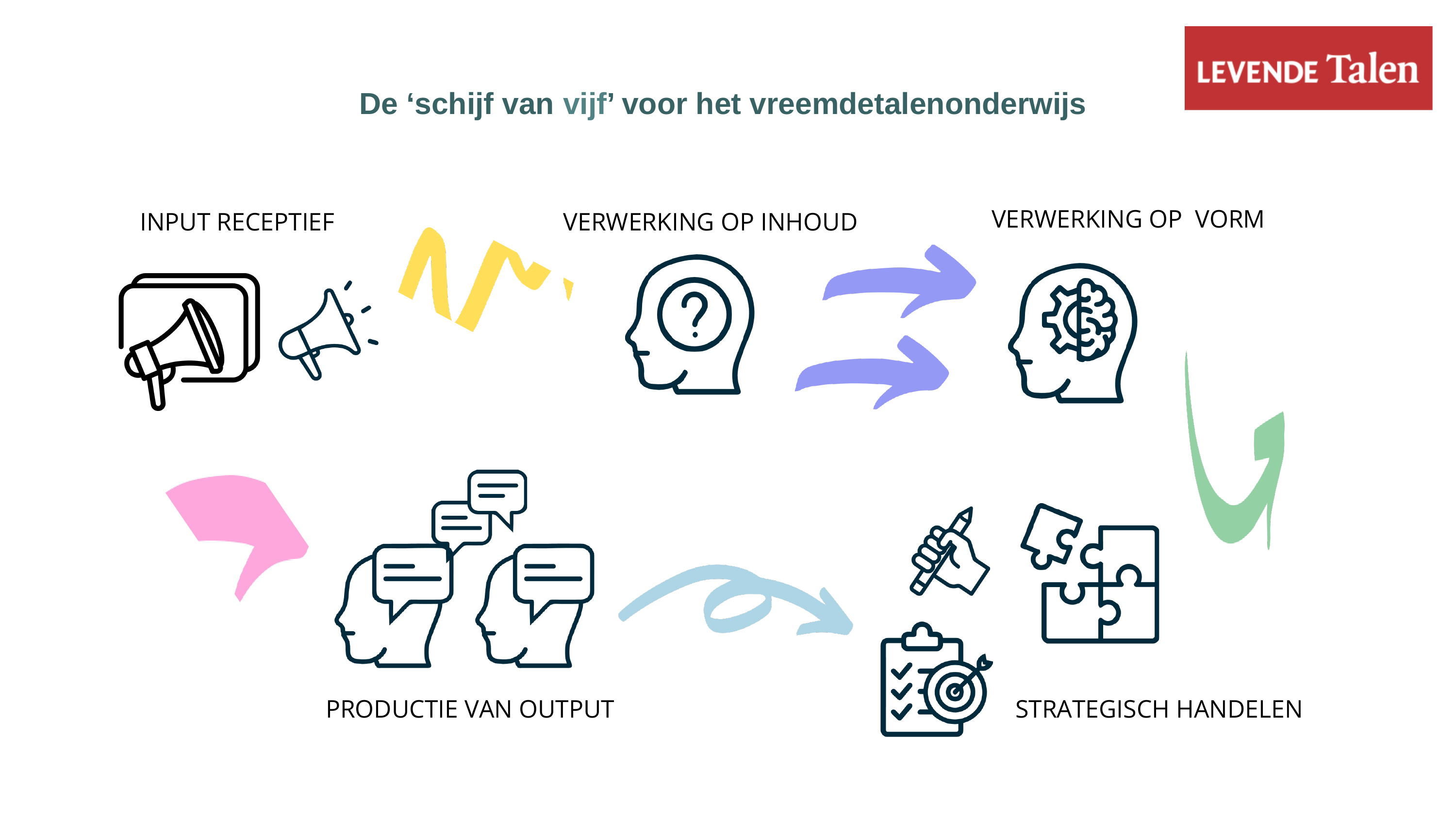

De ‘schijf van vijf’ voor het vreemdetalenonderwijs
VERWERKING OP  VORM
INPUT RECEPTIEF
VERWERKING OP INHOUD

PRODUCTIE VAN OUTPUT
STRATEGISCH HANDELEN